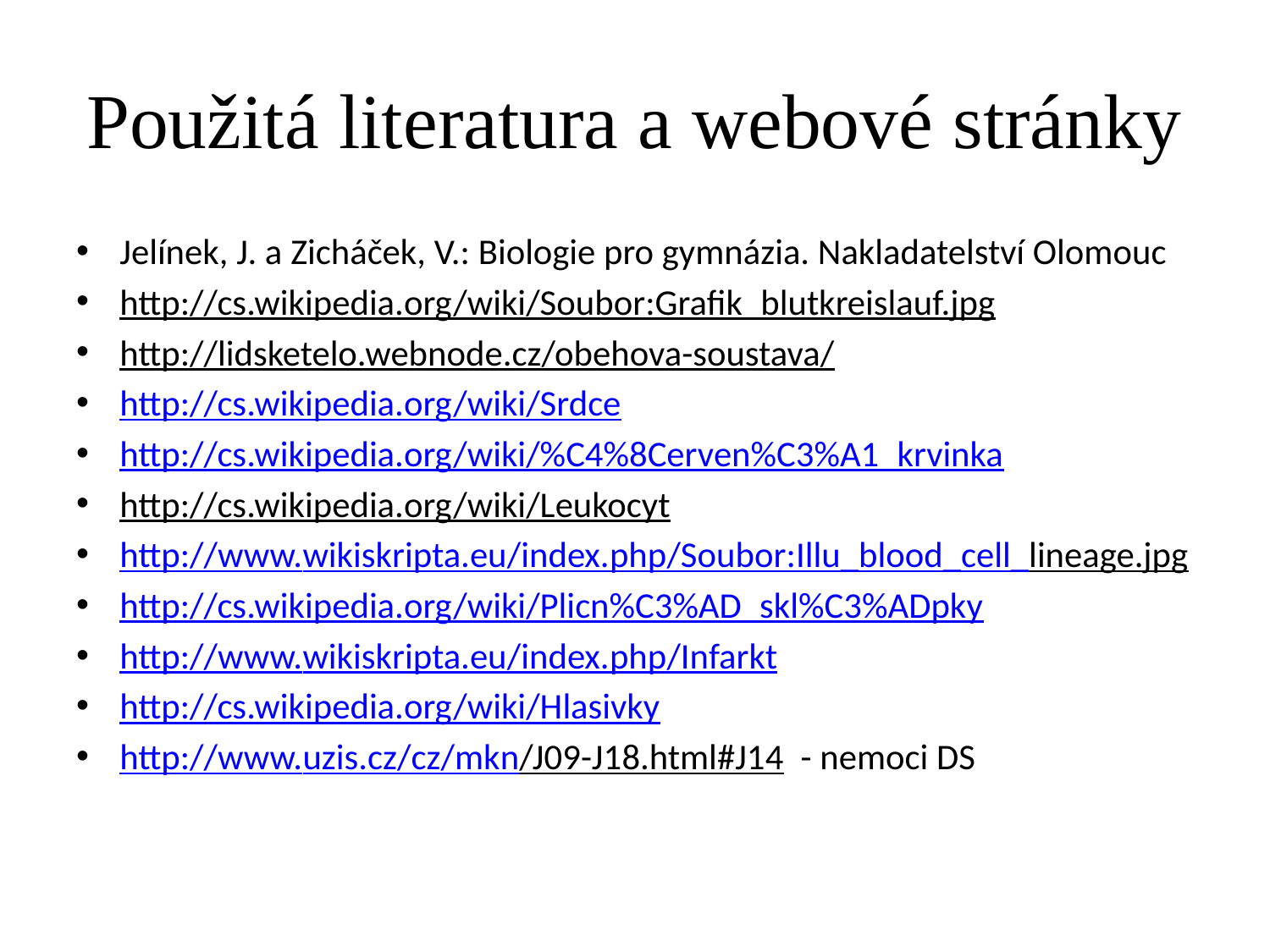

# Použitá literatura a webové stránky
Jelínek, J. a Zicháček, V.: Biologie pro gymnázia. Nakladatelství Olomouc
http://cs.wikipedia.org/wiki/Soubor:Grafik_blutkreislauf.jpg
http://lidsketelo.webnode.cz/obehova-soustava/
http://cs.wikipedia.org/wiki/Srdce
http://cs.wikipedia.org/wiki/%C4%8Cerven%C3%A1_krvinka
http://cs.wikipedia.org/wiki/Leukocyt
http://www.wikiskripta.eu/index.php/Soubor:Illu_blood_cell_lineage.jpg
http://cs.wikipedia.org/wiki/Plicn%C3%AD_skl%C3%ADpky
http://www.wikiskripta.eu/index.php/Infarkt
http://cs.wikipedia.org/wiki/Hlasivky
http://www.uzis.cz/cz/mkn/J09-J18.html#J14  - nemoci DS